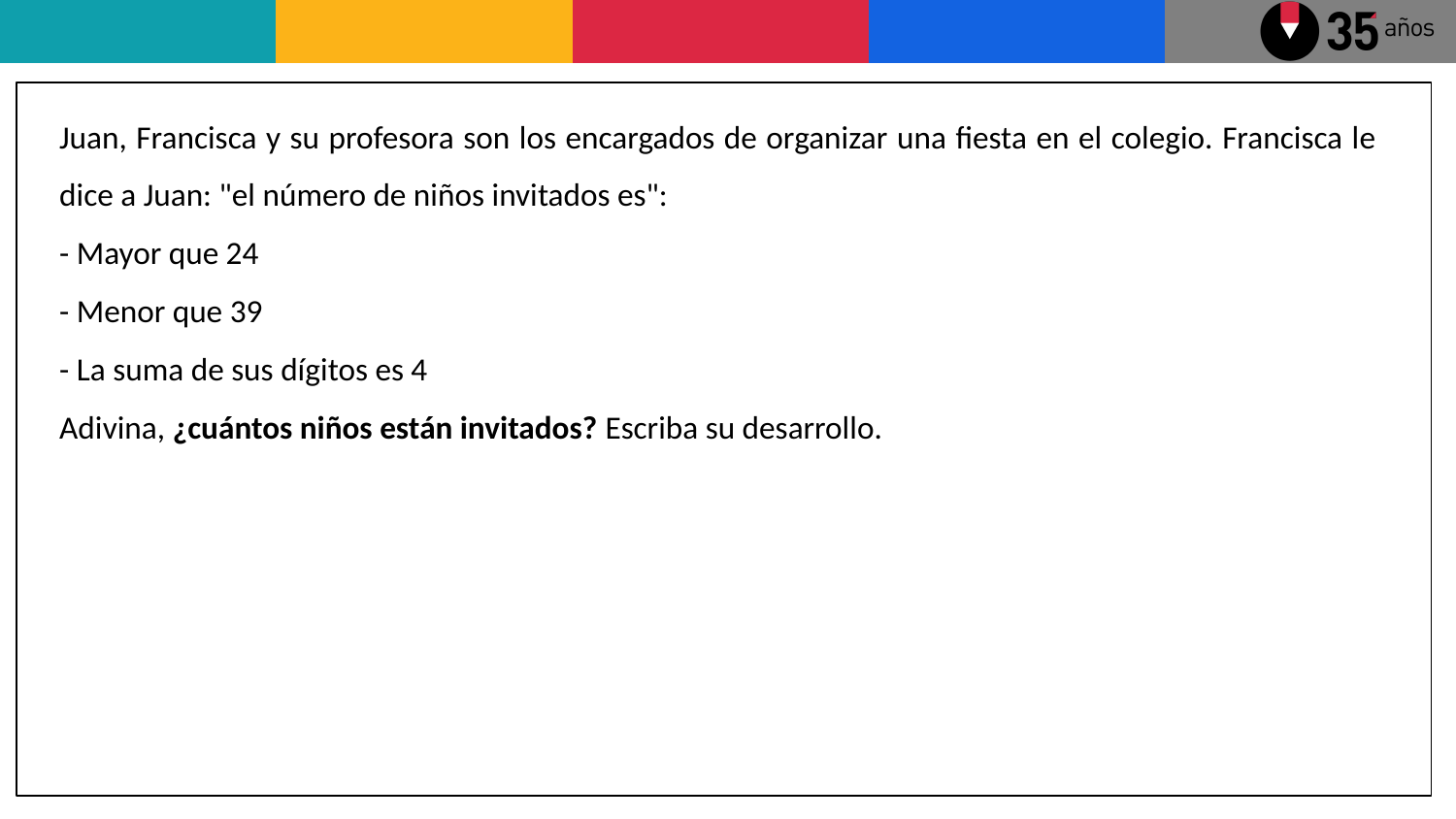

Juan, Francisca y su profesora son los encargados de organizar una fiesta en el colegio. Francisca le dice a Juan: "el número de niños invitados es":
- Mayor que 24
- Menor que 39
- La suma de sus dígitos es 4
Adivina, ¿cuántos niños están invitados? Escriba su desarrollo.